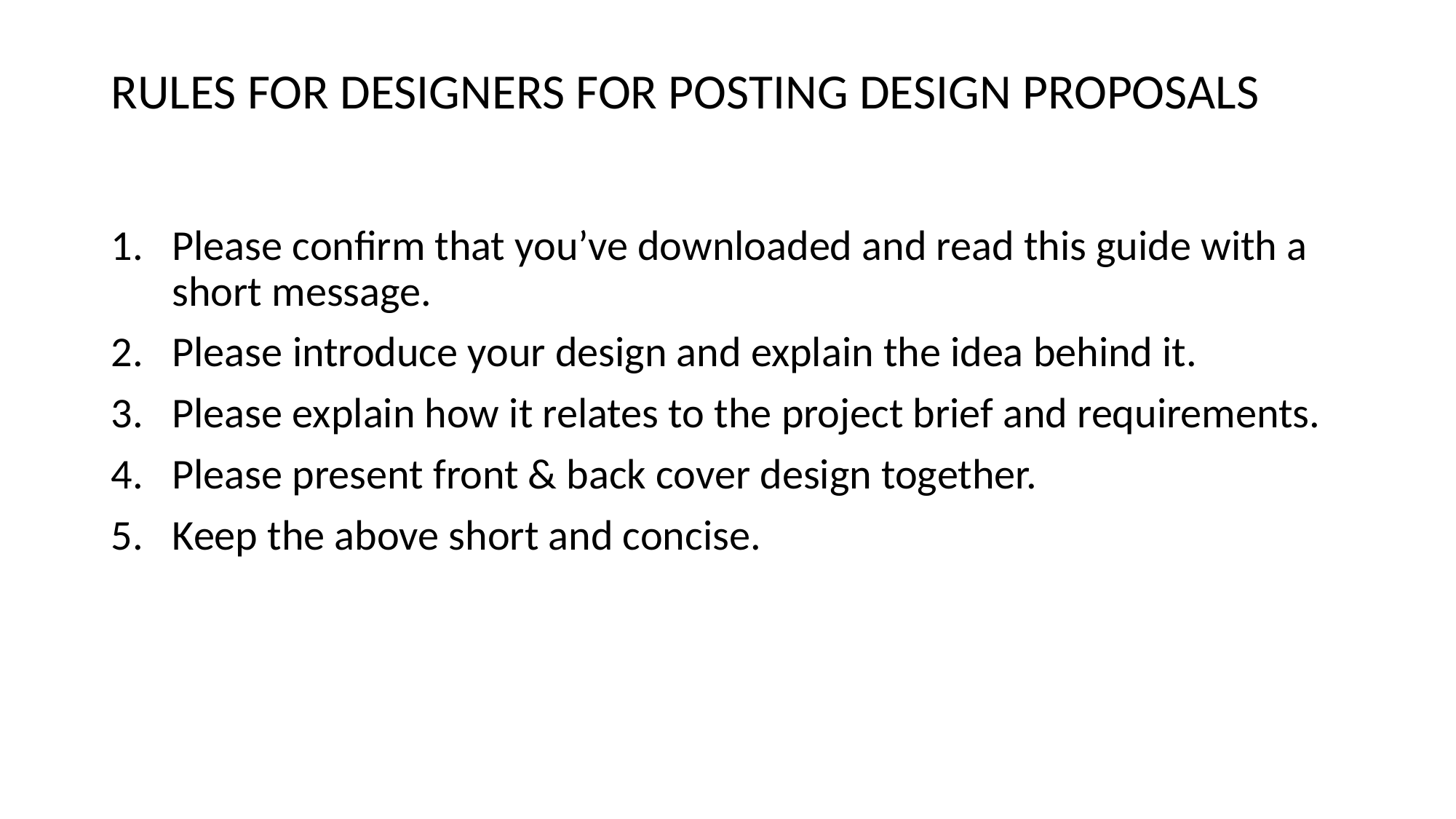

# RULES FOR DESIGNERS FOR POSTING DESIGN PROPOSALS
Please confirm that you’ve downloaded and read this guide with a short message.
Please introduce your design and explain the idea behind it.
Please explain how it relates to the project brief and requirements.
Please present front & back cover design together.
Keep the above short and concise.